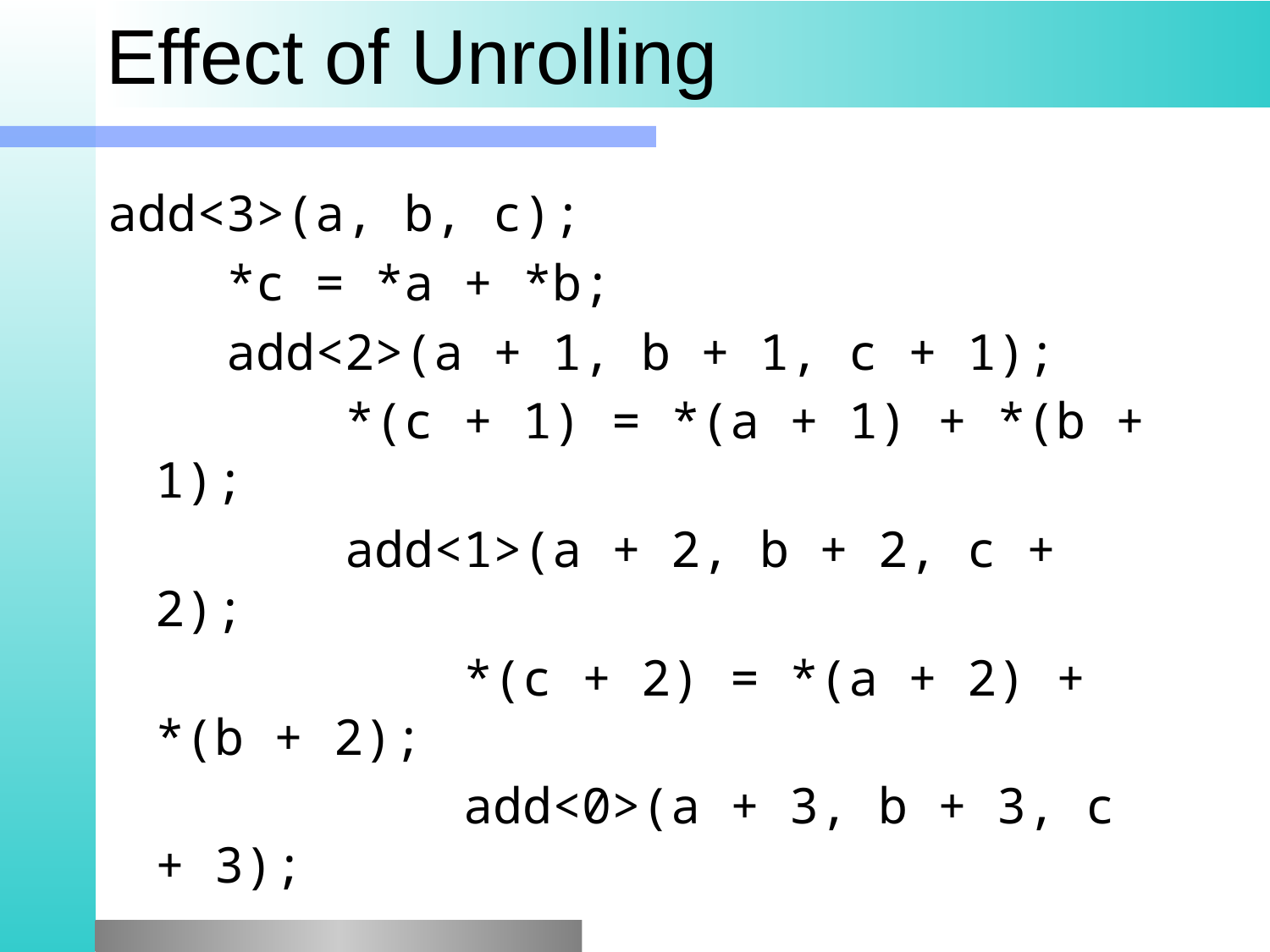

# Effect of Unrolling
add<3>(a, b, c);
    *c = *a + *b;
    add<2>(a + 1, b + 1, c + 1);
        *(c + 1) = *(a + 1) + *(b + 1);
        add<1>(a + 2, b + 2, c + 2);
            *(c + 2) = *(a + 2) + *(b + 2);
            add<0>(a + 3, b + 3, c + 3);